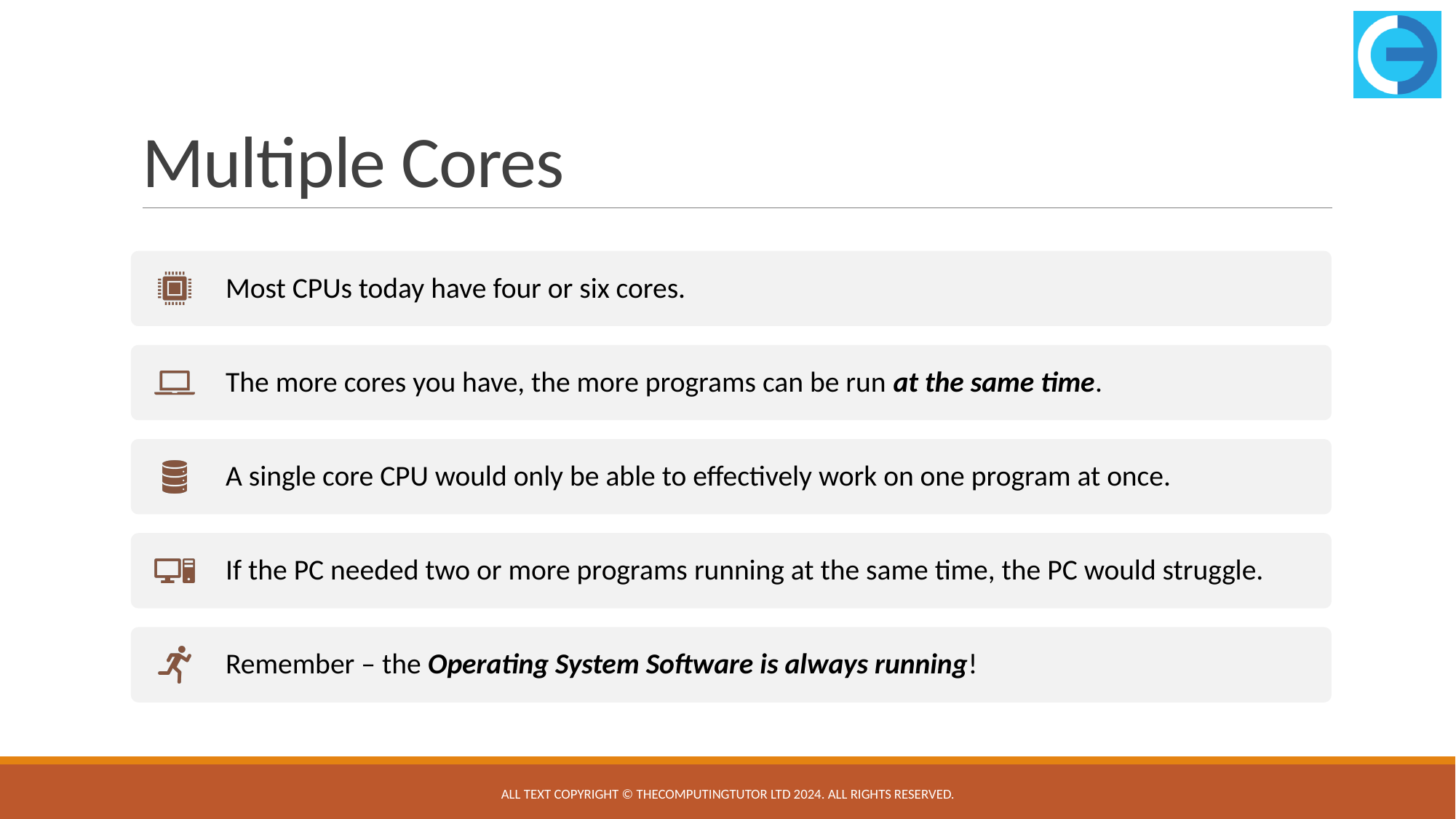

# Multiple Cores
Most CPUs today have four or six cores.
The more cores you have, the more programs can be run at the same time.
A single core CPU would only be able to effectively work on one program at once.
If the PC needed two or more programs running at the same time, the PC would struggle.
Remember – the Operating System Software is always running!
All text copyright © TheComputingTutor Ltd 2024. All rights Reserved.